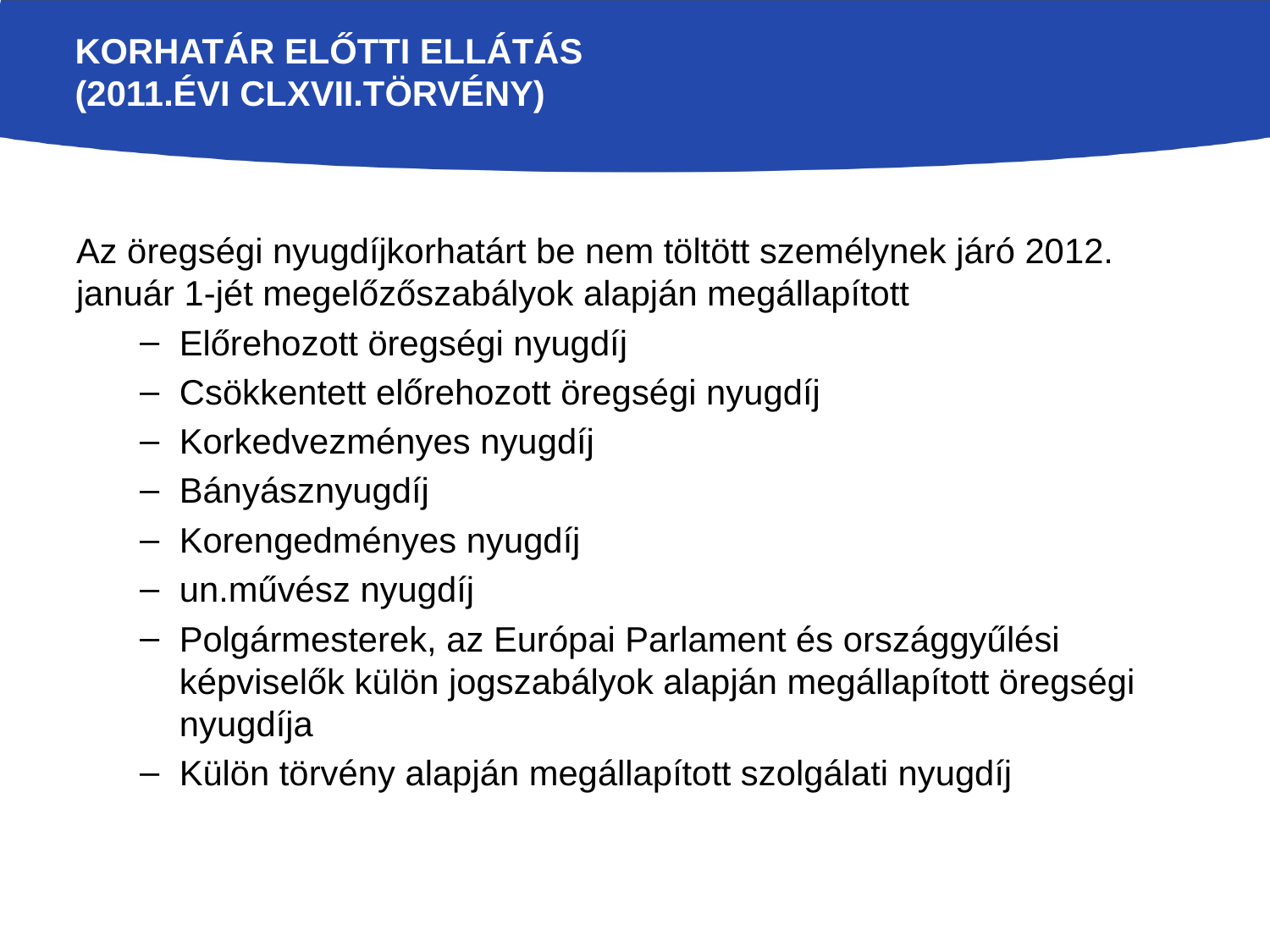

# Korhatár előtti ellátás (2011.évi CLXVII.törvény)
Az öregségi nyugdíjkorhatárt be nem töltött személynek járó 2012. január 1-jét megelőzőszabályok alapján megállapított
Előrehozott öregségi nyugdíj
Csökkentett előrehozott öregségi nyugdíj
Korkedvezményes nyugdíj
Bányásznyugdíj
Korengedményes nyugdíj
un.művész nyugdíj
Polgármesterek, az Európai Parlament és országgyűlési képviselők külön jogszabályok alapján megállapított öregségi nyugdíja
Külön törvény alapján megállapított szolgálati nyugdíj